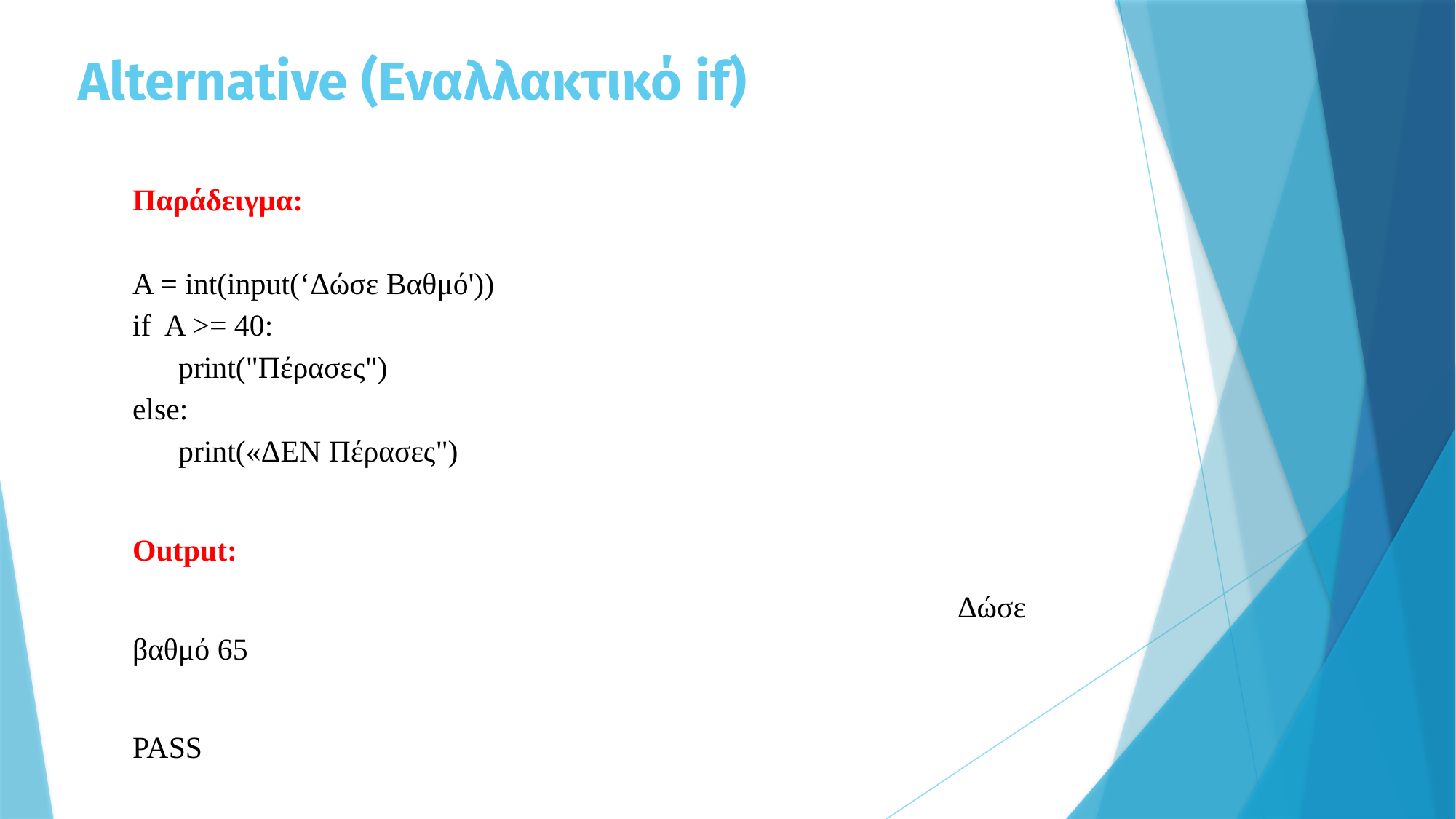

# Alternative (Εναλλακτικό if)

Παράδειγμα:

A = int(input(‘Δώσε Βαθμό'))
if  A >= 40:
      print("Πέρασες")
else:
      print(«ΔΕΝ Πέρασες")
								Output:
							        Δώσε βαθμό 65
								PASS